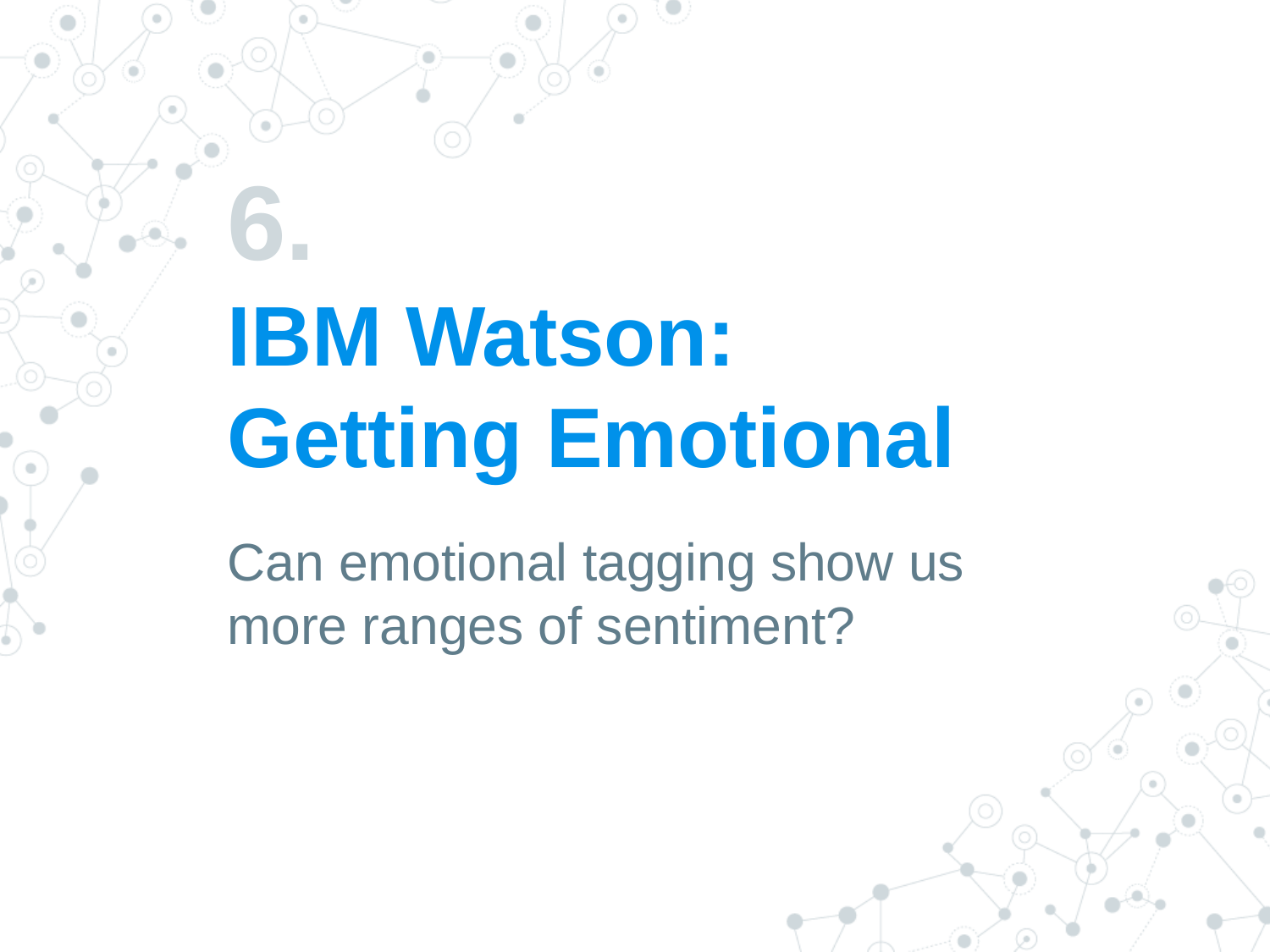

# 6.
IBM Watson: Getting Emotional
Can emotional tagging show us more ranges of sentiment?